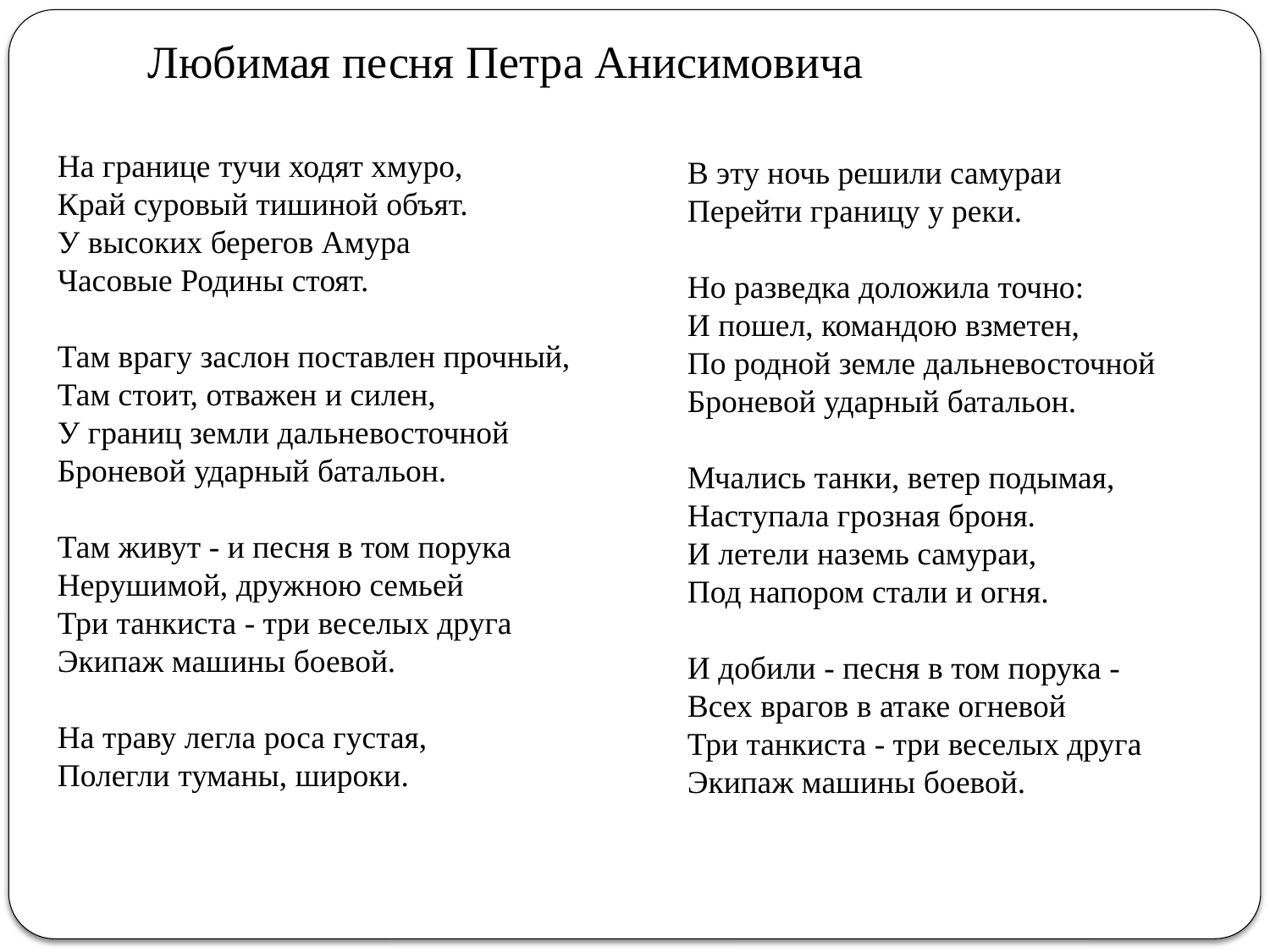

Любимая песня Петра Анисимовича
На границе тучи ходят хмуро,
Край суровый тишиной объят.
У высоких берегов Амура
Часовые Родины стоят.

Там врагу заслон поставлен прочный,
Там стоит, отважен и силен,
У границ земли дальневосточной
Броневой ударный батальон.

Там живут - и песня в том порука
Нерушимой, дружною семьей
Три танкиста - три веселых друга
Экипаж машины боевой.

На траву легла роса густая,
Полегли туманы, широки.
В эту ночь решили самураи
Перейти границу у реки.

Но разведка доложила точно:
И пошел, командою взметен,
По родной земле дальневосточной
Броневой ударный батальон.

Мчались танки, ветер подымая,
Наступала грозная броня.
И летели наземь самураи,
Под напором стали и огня.

И добили - песня в том порука -
Всех врагов в атаке огневой
Три танкиста - три веселых друга
Экипаж машины боевой.